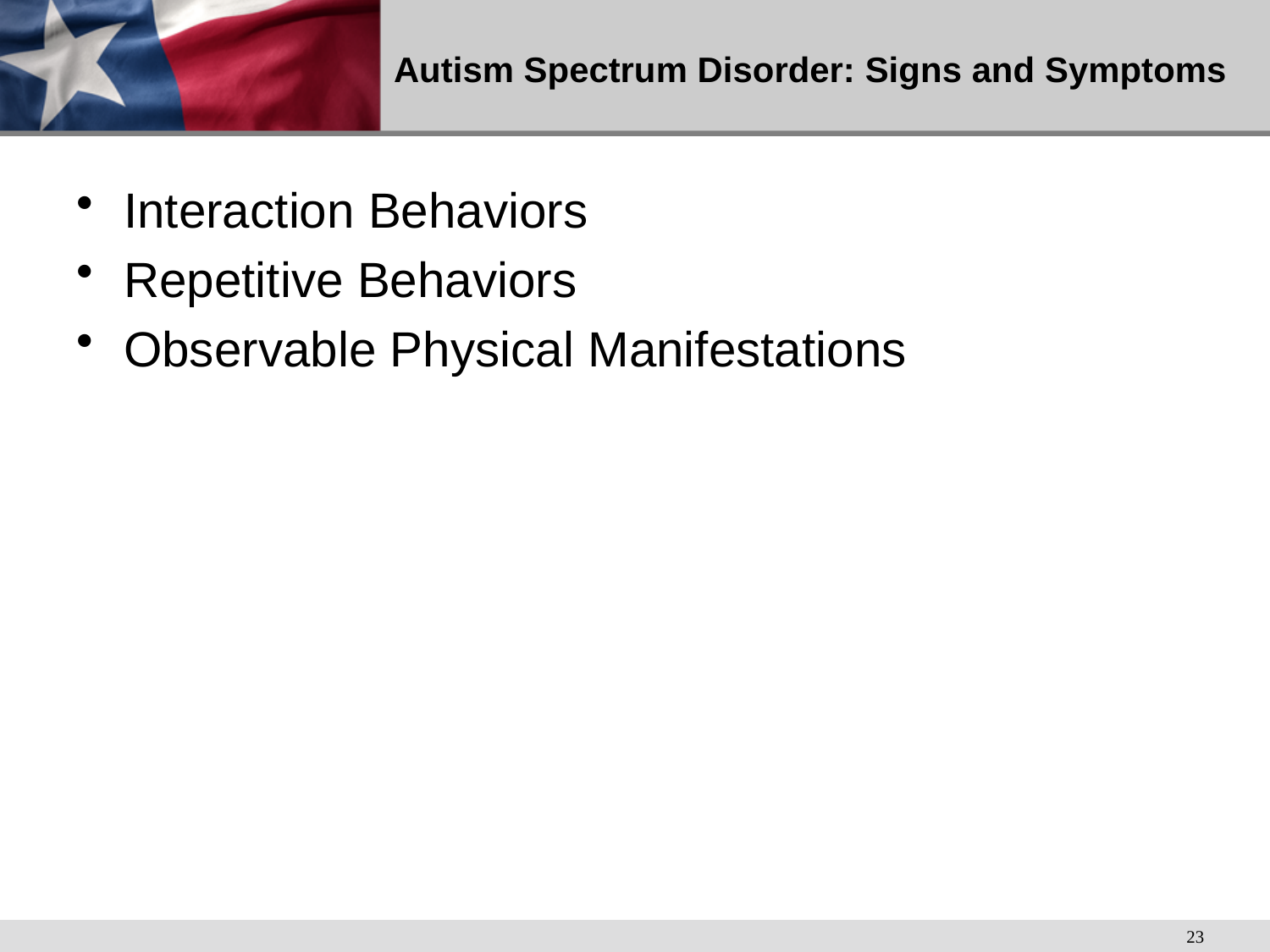

# Autism Spectrum Disorder: Signs and Symptoms
Interaction Behaviors
Repetitive Behaviors
Observable Physical Manifestations
23